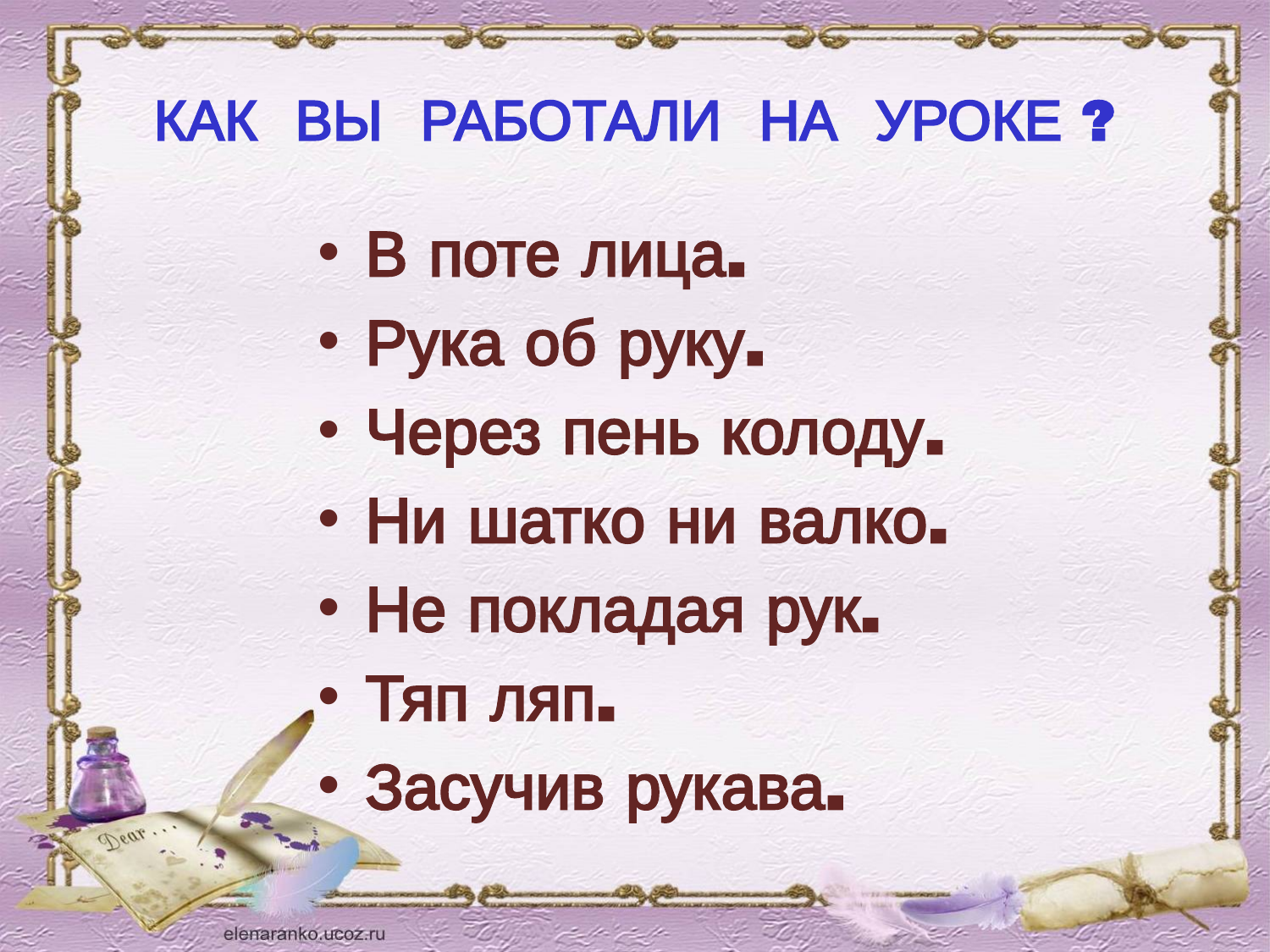

# КАК  ВЫ  РАБОТАЛИ  НА  УРОКЕ ?
В поте лица.
Рука об руку.
Через пень колоду.
Ни шатко ни валко.
Не покладая рук.
Тяп ляп.
Засучив рукава.